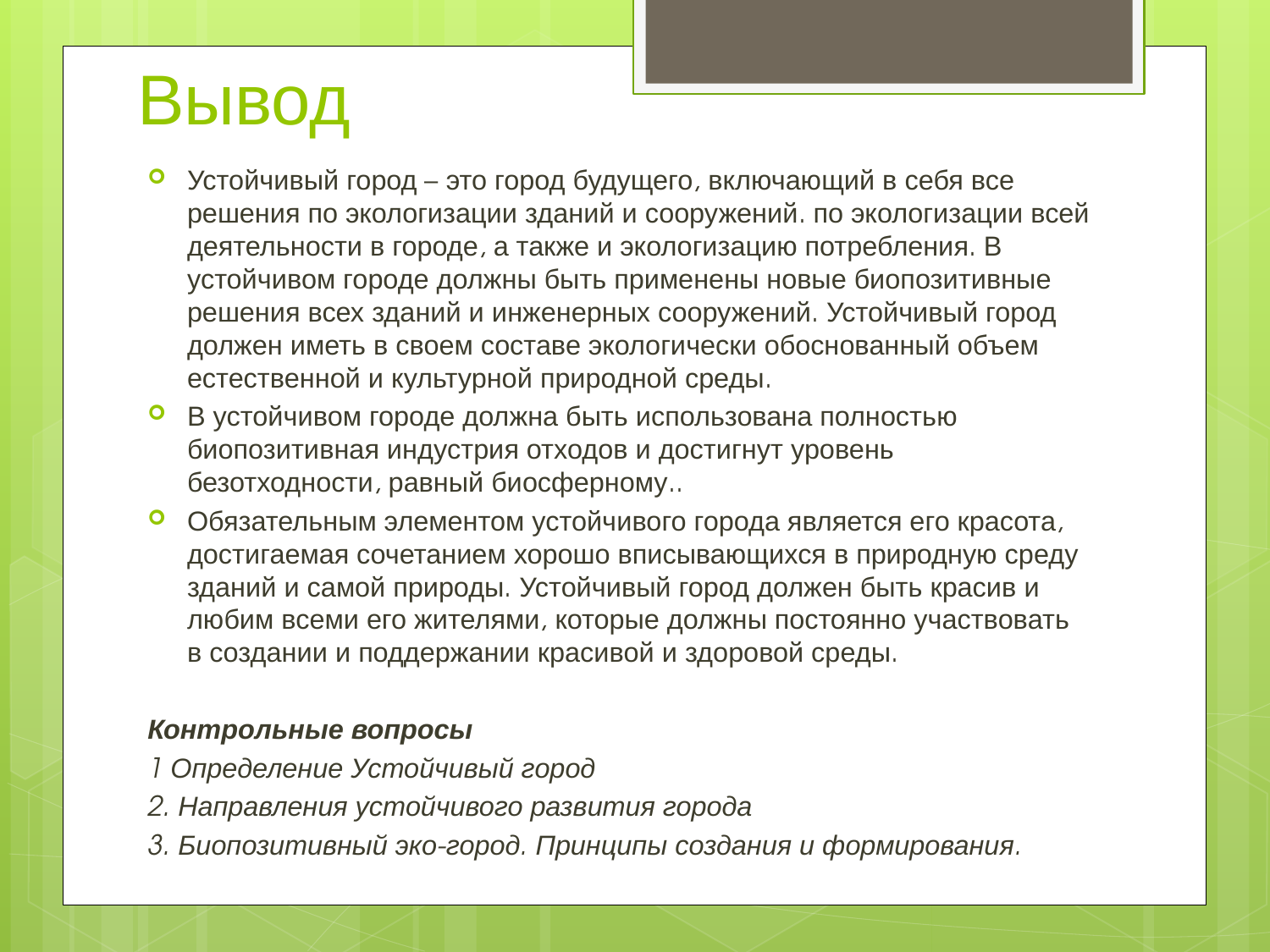

# Вывод
Устойчивый город – это город будущего, включающий в себя все решения по экологизации зданий и сооружений. по экологизации всей деятельности в городе, а также и экологизацию потребления. В устойчивом городе должны быть применены новые биопозитивные решения всех зданий и инженерных сооружений. Устойчивый город должен иметь в своем составе экологически обоснованный объем естественной и культурной природной среды.
В устойчивом городе должна быть использована полностью биопозитивная индустрия отходов и достигнут уровень безотходности, равный биосферному..
Обязательным элементом устойчивого города является его красота, достигаемая сочетанием хорошо вписывающихся в природную среду зданий и самой природы. Устойчивый город должен быть красив и любим всеми его жителями, которые должны постоянно участвовать в создании и поддержании красивой и здоровой среды.

Контрольные вопросы
1 Определение Устойчивый город
2. Направления устойчивого развития города
3. Биопозитивный эко-город. Принципы создания и формирования.